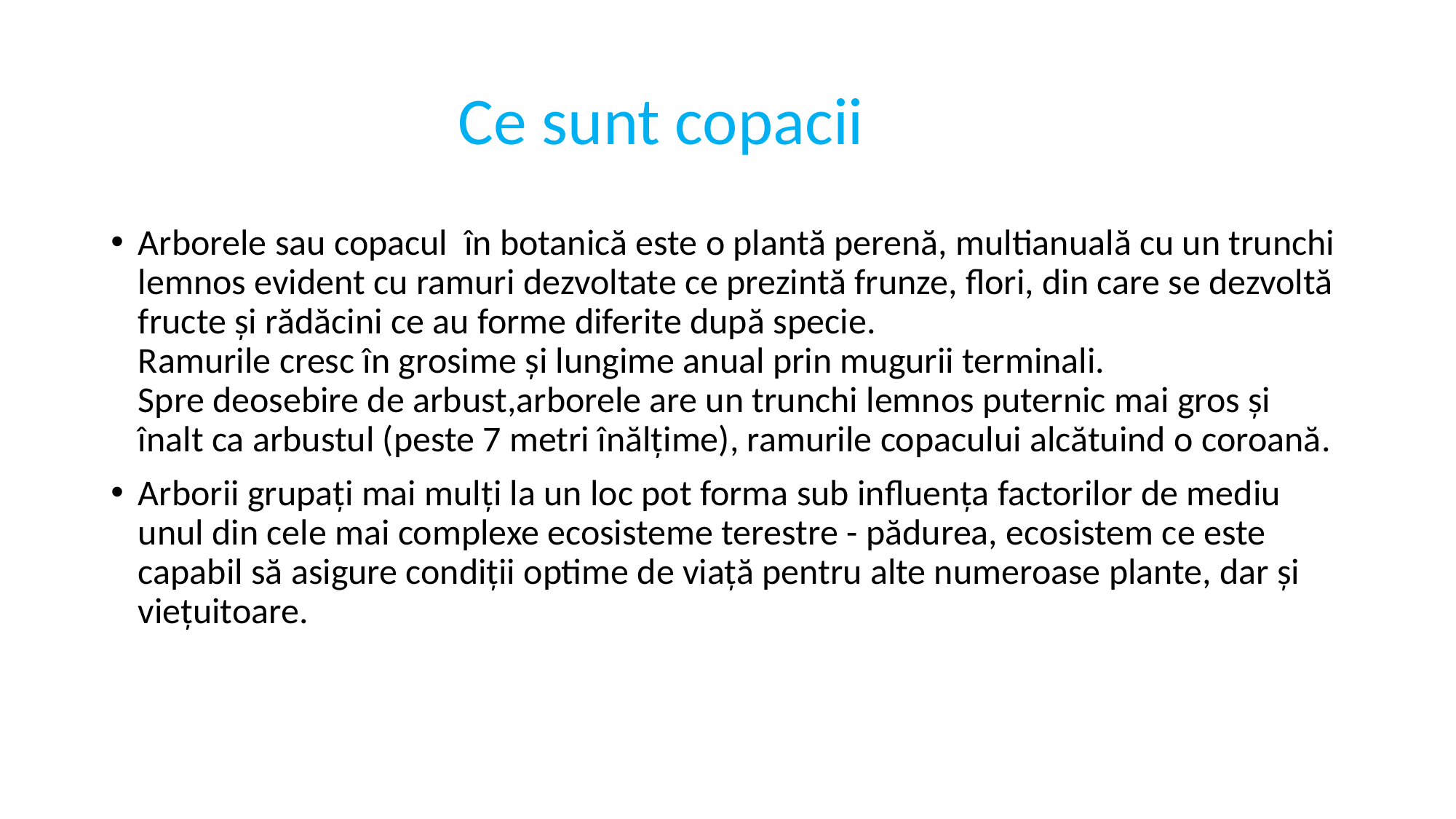

# Ce sunt copacii
Arborele sau copacul  în botanică este o plantă perenă, multianuală cu un trunchi lemnos evident cu ramuri dezvoltate ce prezintă frunze, flori, din care se dezvoltă fructe și rădăcini ce au forme diferite după specie.
Ramurile cresc în grosime și lungime anual prin mugurii terminali.
Spre deosebire de arbust,arborele are un trunchi lemnos puternic mai gros și înalt ca arbustul (peste 7 metri înălțime), ramurile copacului alcătuind o coroană.
Arborii grupați mai mulți la un loc pot forma sub influența factorilor de mediu unul din cele mai complexe ecosisteme terestre - pădurea, ecosistem ce este capabil să asigure condiții optime de viață pentru alte numeroase plante, dar și viețuitoare.